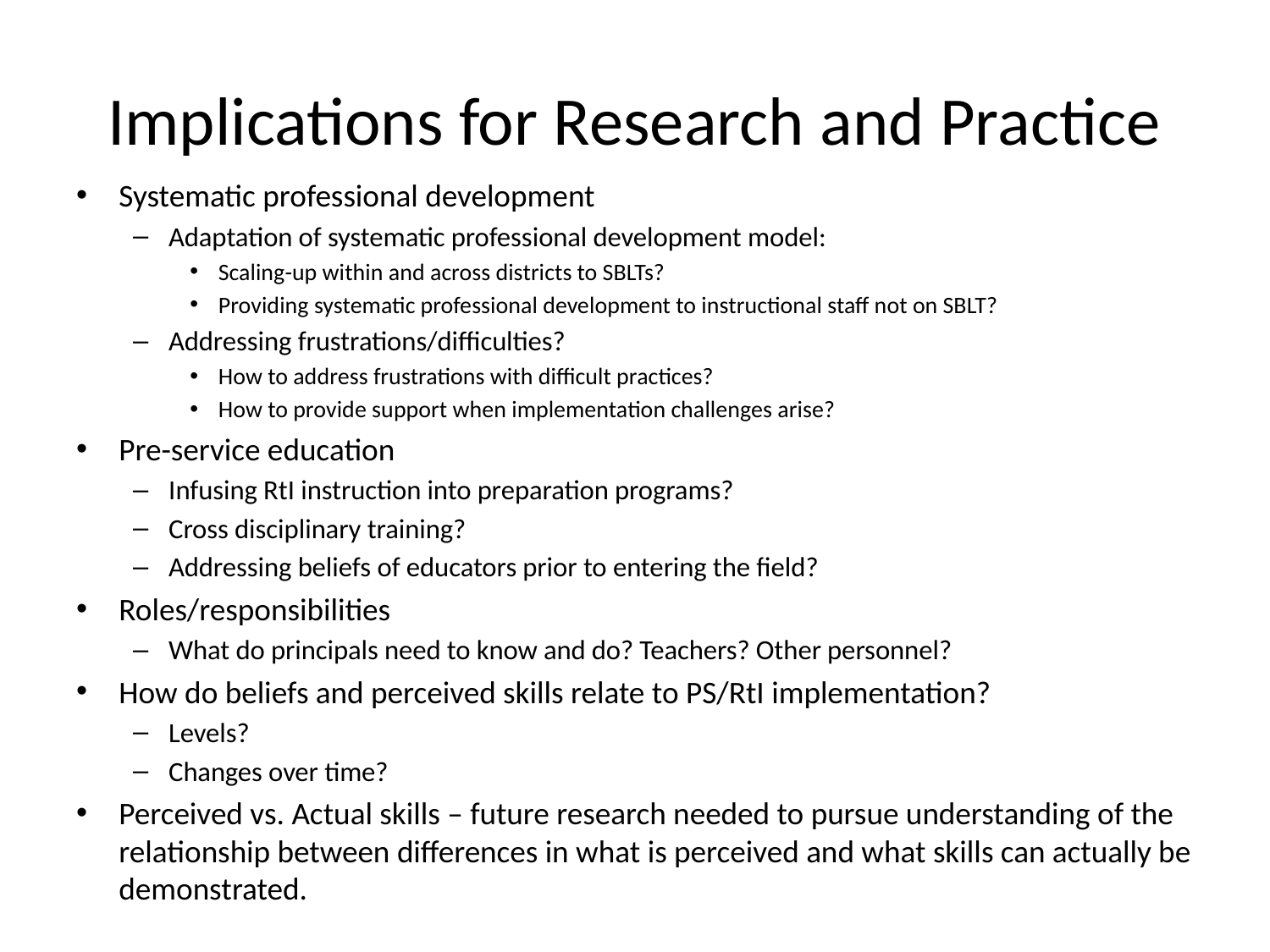

# Implications for Research and Practice
Systematic professional development
Adaptation of systematic professional development model:
Scaling-up within and across districts to SBLTs?
Providing systematic professional development to instructional staff not on SBLT?
Addressing frustrations/difficulties?
How to address frustrations with difficult practices?
How to provide support when implementation challenges arise?
Pre-service education
Infusing RtI instruction into preparation programs?
Cross disciplinary training?
Addressing beliefs of educators prior to entering the field?
Roles/responsibilities
What do principals need to know and do? Teachers? Other personnel?
How do beliefs and perceived skills relate to PS/RtI implementation?
Levels?
Changes over time?
Perceived vs. Actual skills – future research needed to pursue understanding of the relationship between differences in what is perceived and what skills can actually be demonstrated.